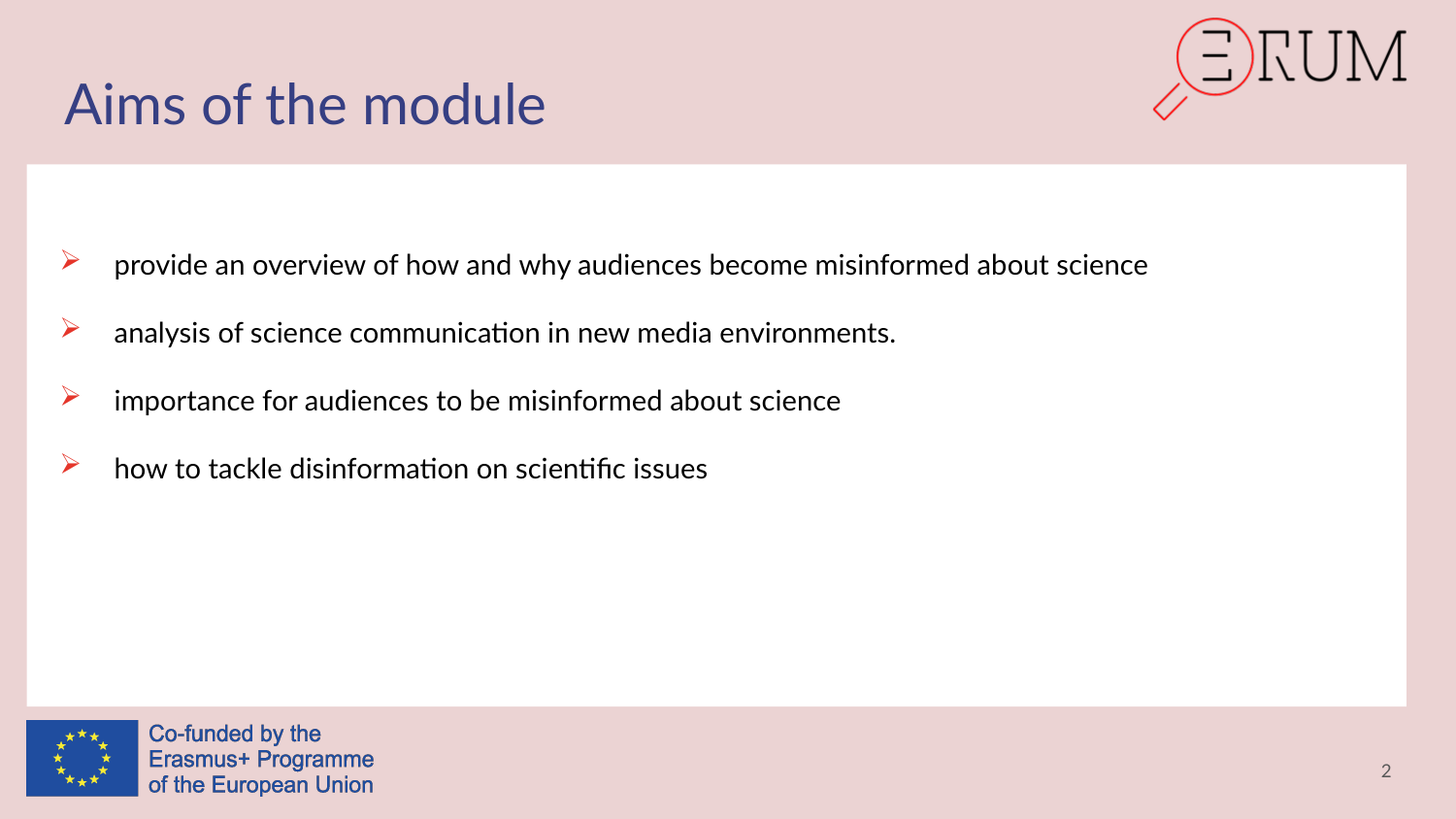

# Aims of the module

provide an overview of how and why audiences become misinformed about science
analysis of science communication in new media environments.
importance for audiences to be misinformed about science
how to tackle disinformation on scientific issues
2